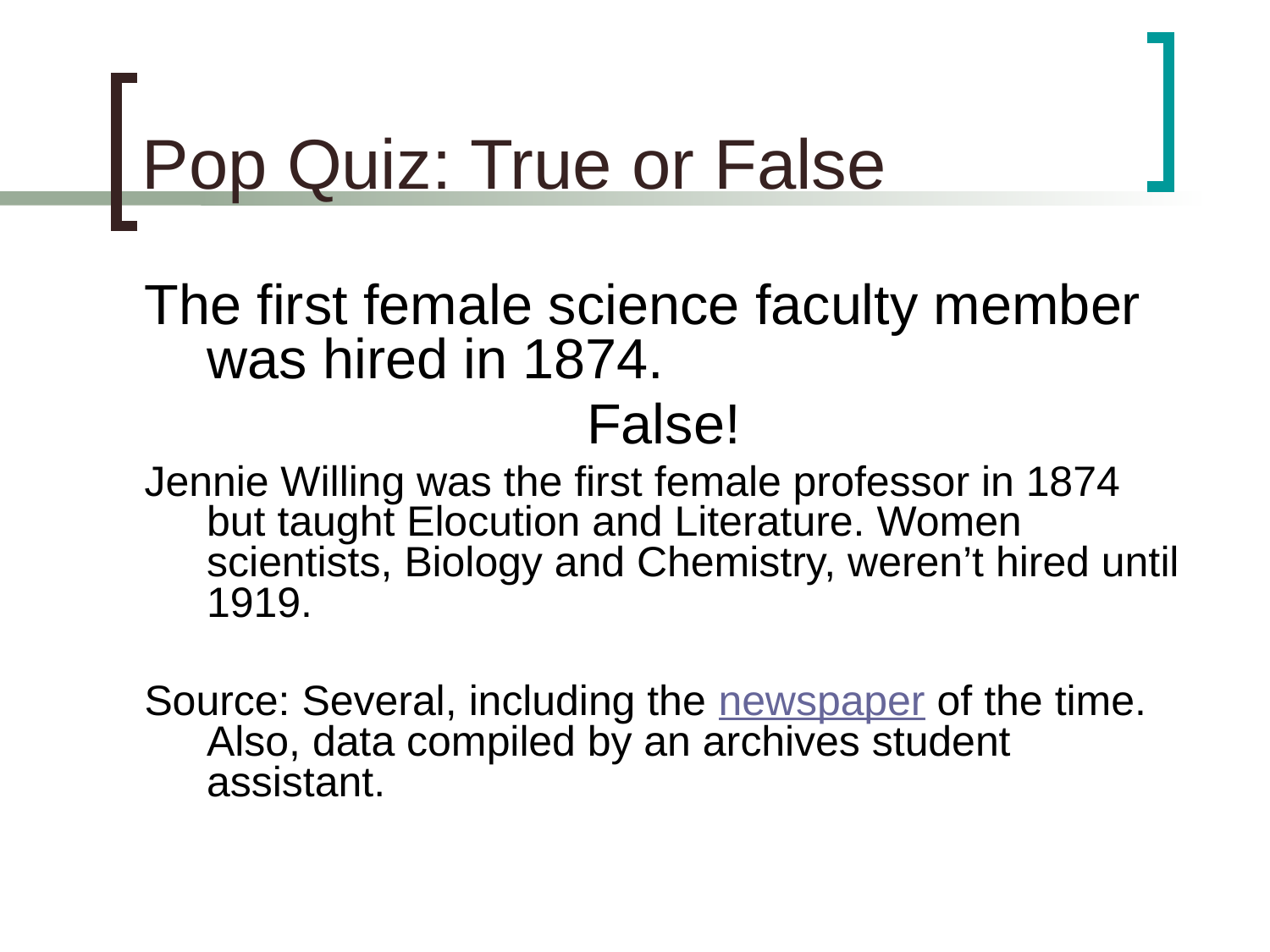

# Pop Quiz: True or False
The first female science faculty member was hired in 1874.
False!
Jennie Willing was the first female professor in 1874 but taught Elocution and Literature. Women scientists, Biology and Chemistry, weren’t hired until 1919.

Source: Several, including the newspaper of the time. Also, data compiled by an archives student assistant.